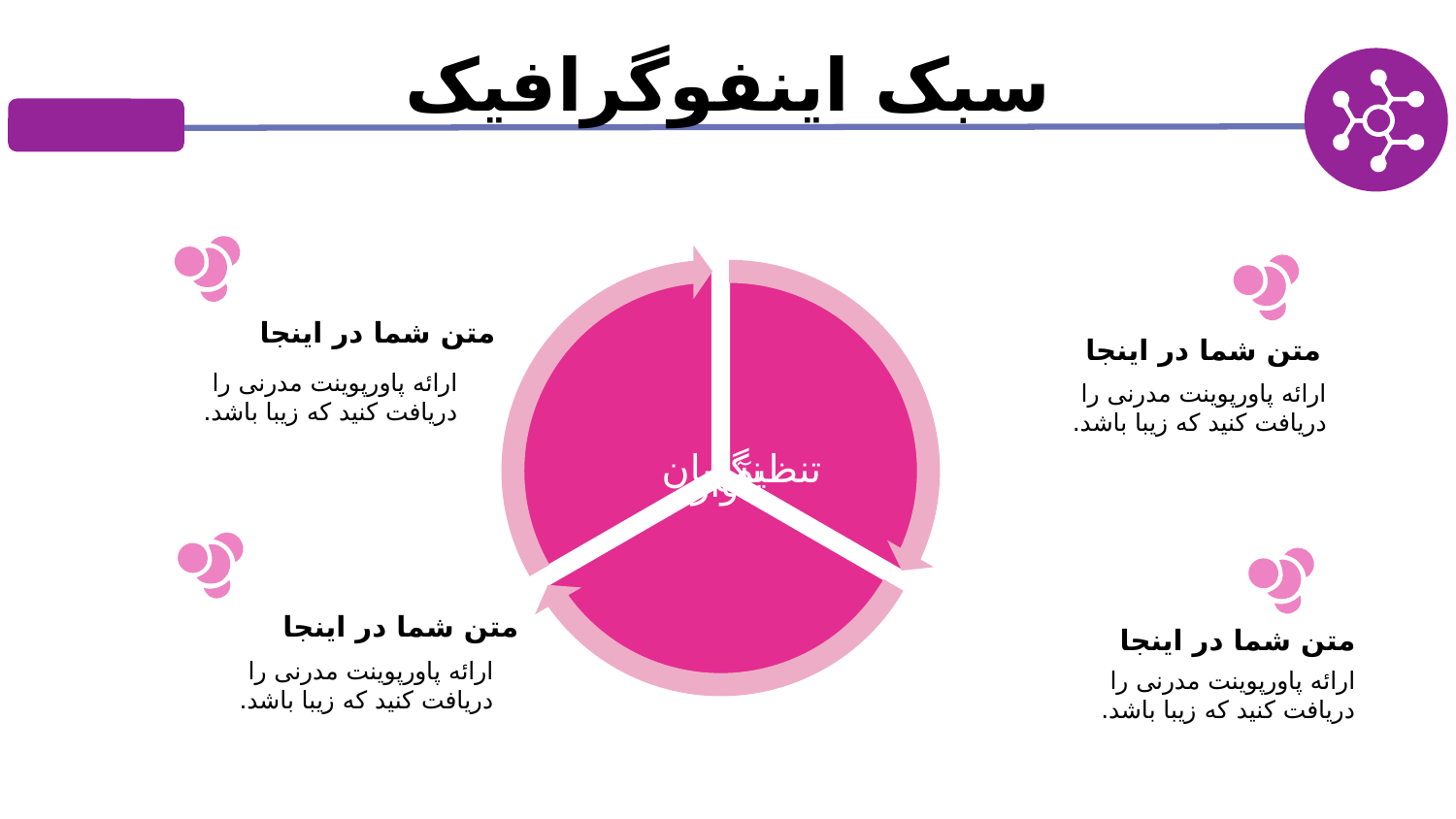

سبک اینفوگرافیک

تنظیم کننده
آواز
نگهبان

متن شما در اینجا
ارائه پاورپوینت مدرنی را دریافت کنید که زیبا باشد.
متن شما در اینجا
ارائه پاورپوینت مدرنی را دریافت کنید که زیبا باشد.

متن شما در اینجا
ارائه پاورپوینت مدرنی را دریافت کنید که زیبا باشد.
متن شما در اینجا
ارائه پاورپوینت مدرنی را دریافت کنید که زیبا باشد.